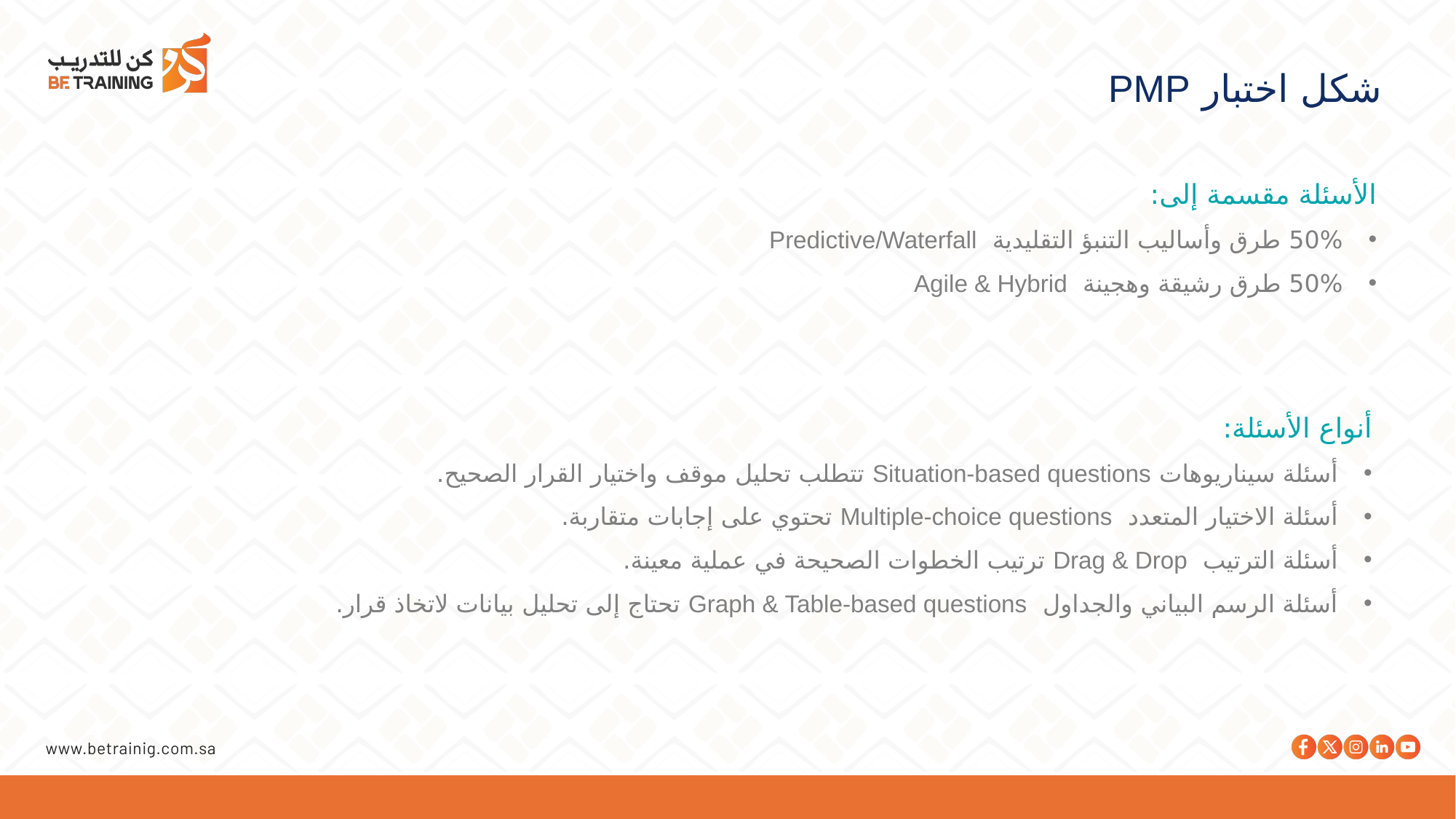

شكل اختبار PMP
الأسئلة مقسمة إلى:
50% طرق وأساليب التنبؤ التقليدية  Predictive/Waterfall
50% طرق رشيقة وهجينة  Agile & Hybrid
أنواع الأسئلة:
أسئلة سيناريوهات Situation-based questions تتطلب تحليل موقف واختيار القرار الصحيح.
أسئلة الاختيار المتعدد  Multiple-choice questions تحتوي على إجابات متقاربة.
أسئلة الترتيب  Drag & Drop ترتيب الخطوات الصحيحة في عملية معينة.
أسئلة الرسم البياني والجداول  Graph & Table-based questions تحتاج إلى تحليل بيانات لاتخاذ قرار.